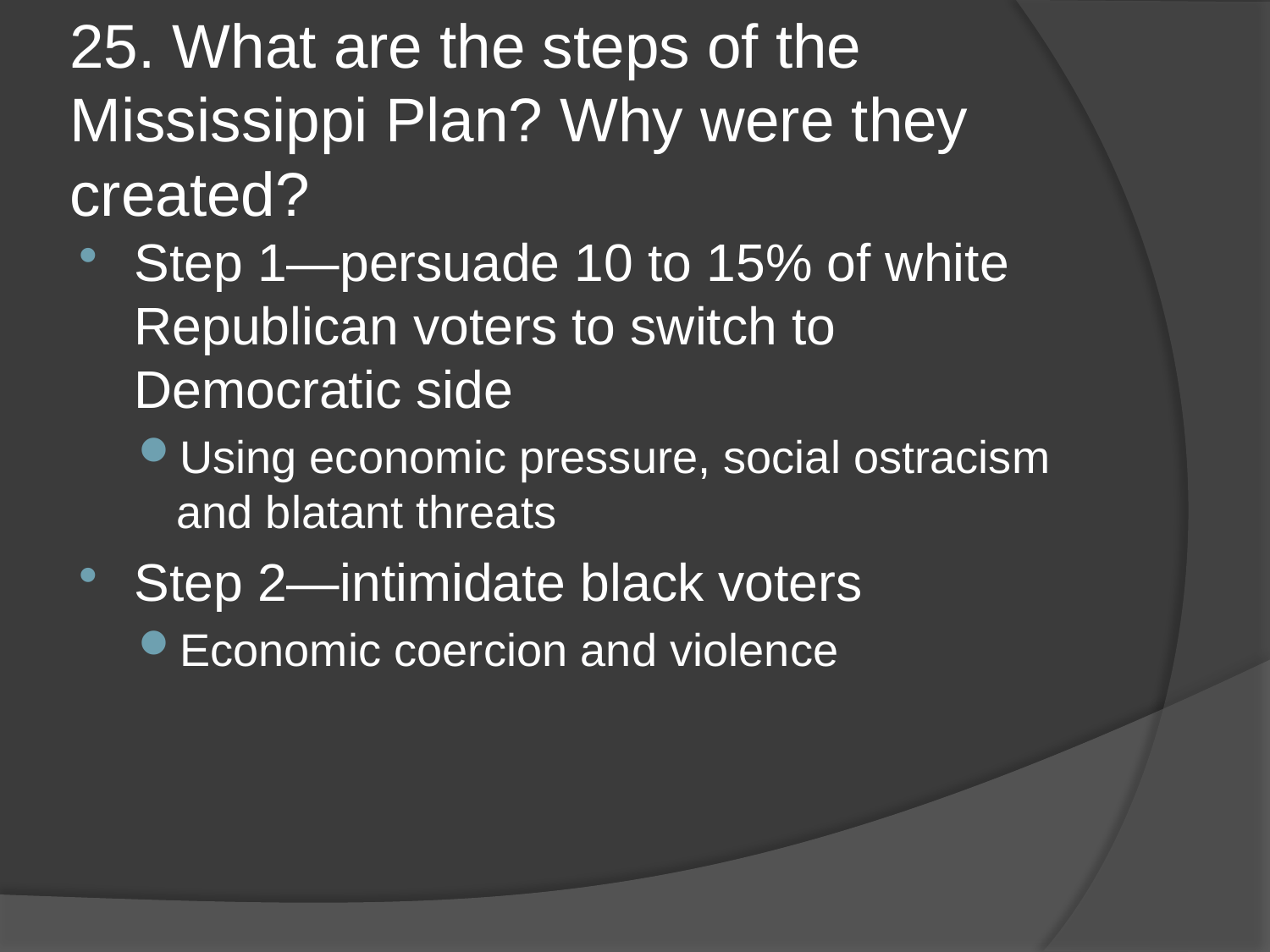

# 25. What are the steps of the Mississippi Plan? Why were they created?
Step 1—persuade 10 to 15% of white Republican voters to switch to Democratic side
Using economic pressure, social ostracism and blatant threats
Step 2—intimidate black voters
Economic coercion and violence